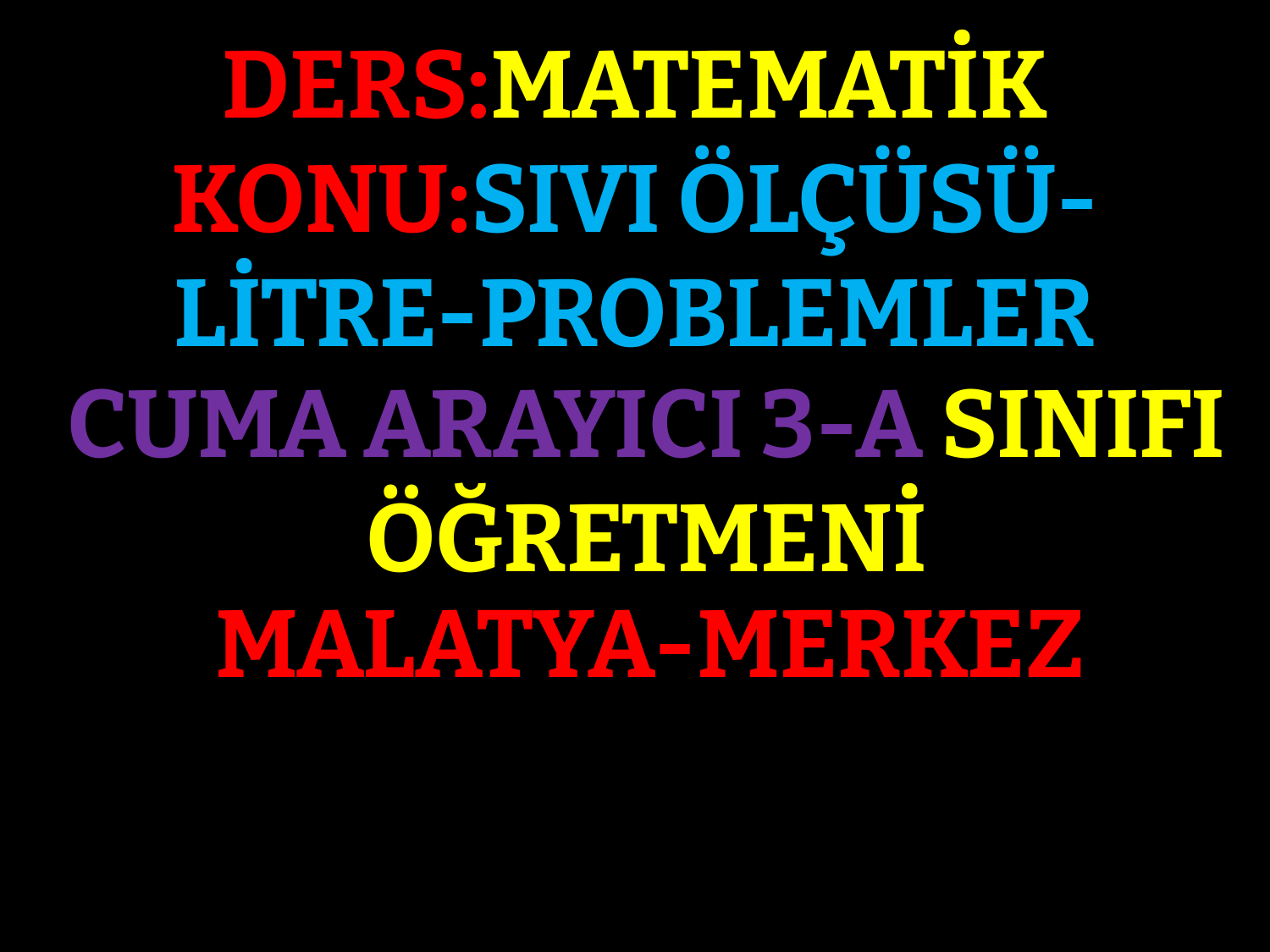

DERS:MATEMATİK
KONU:SIVI ÖLÇÜSÜ-LİTRE-PROBLEMLER
#
CUMA ARAYICI 3-A SINIFI ÖĞRETMENİ
MALATYA-MERKEZ